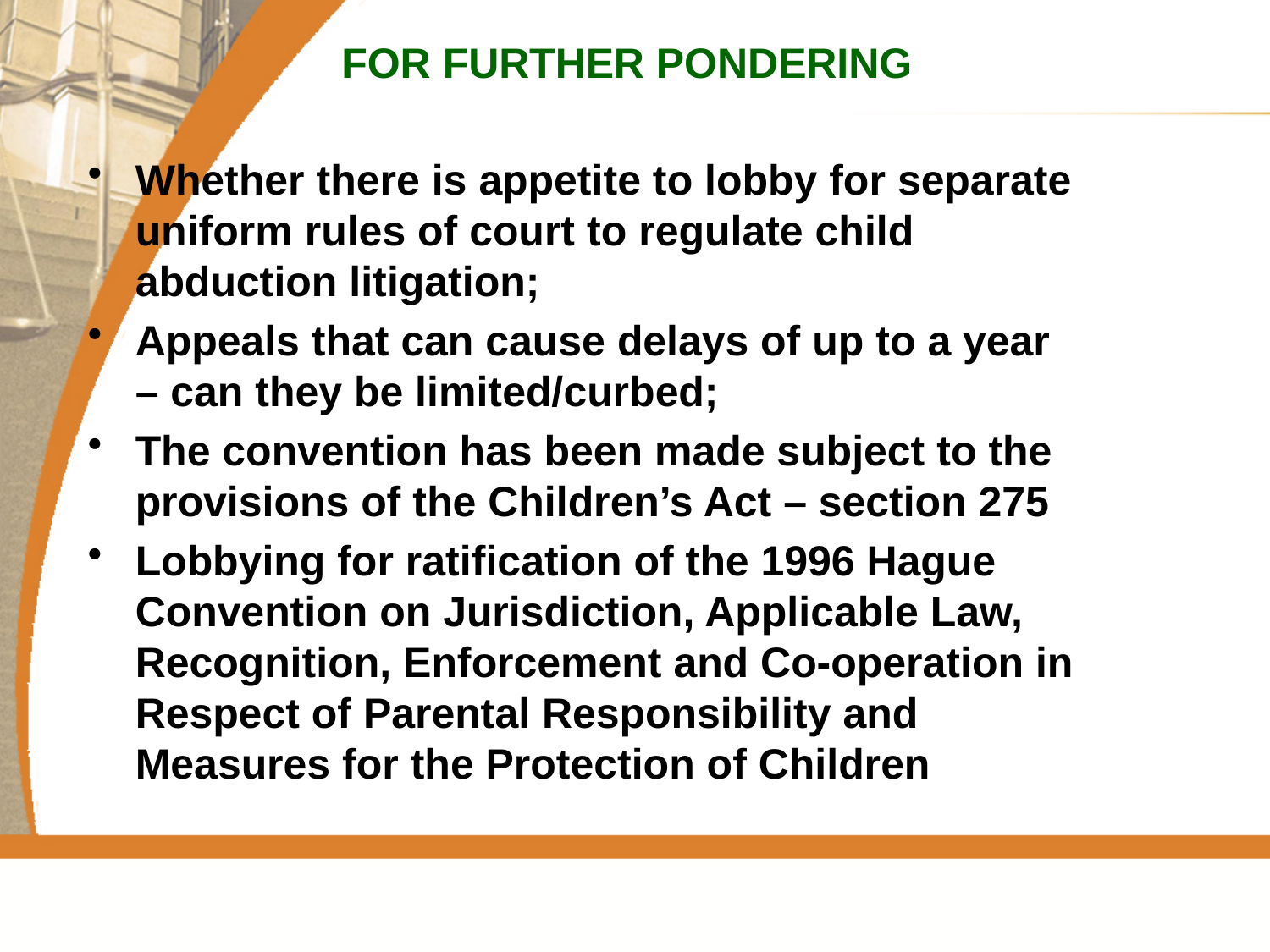

# FOR FURTHER PONDERING
Whether there is appetite to lobby for separate uniform rules of court to regulate child abduction litigation;
Appeals that can cause delays of up to a year – can they be limited/curbed;
The convention has been made subject to the provisions of the Children’s Act – section 275
Lobbying for ratification of the 1996 Hague Convention on Jurisdiction, Applicable Law, Recognition, Enforcement and Co-operation in Respect of Parental Responsibility and Measures for the Protection of Children